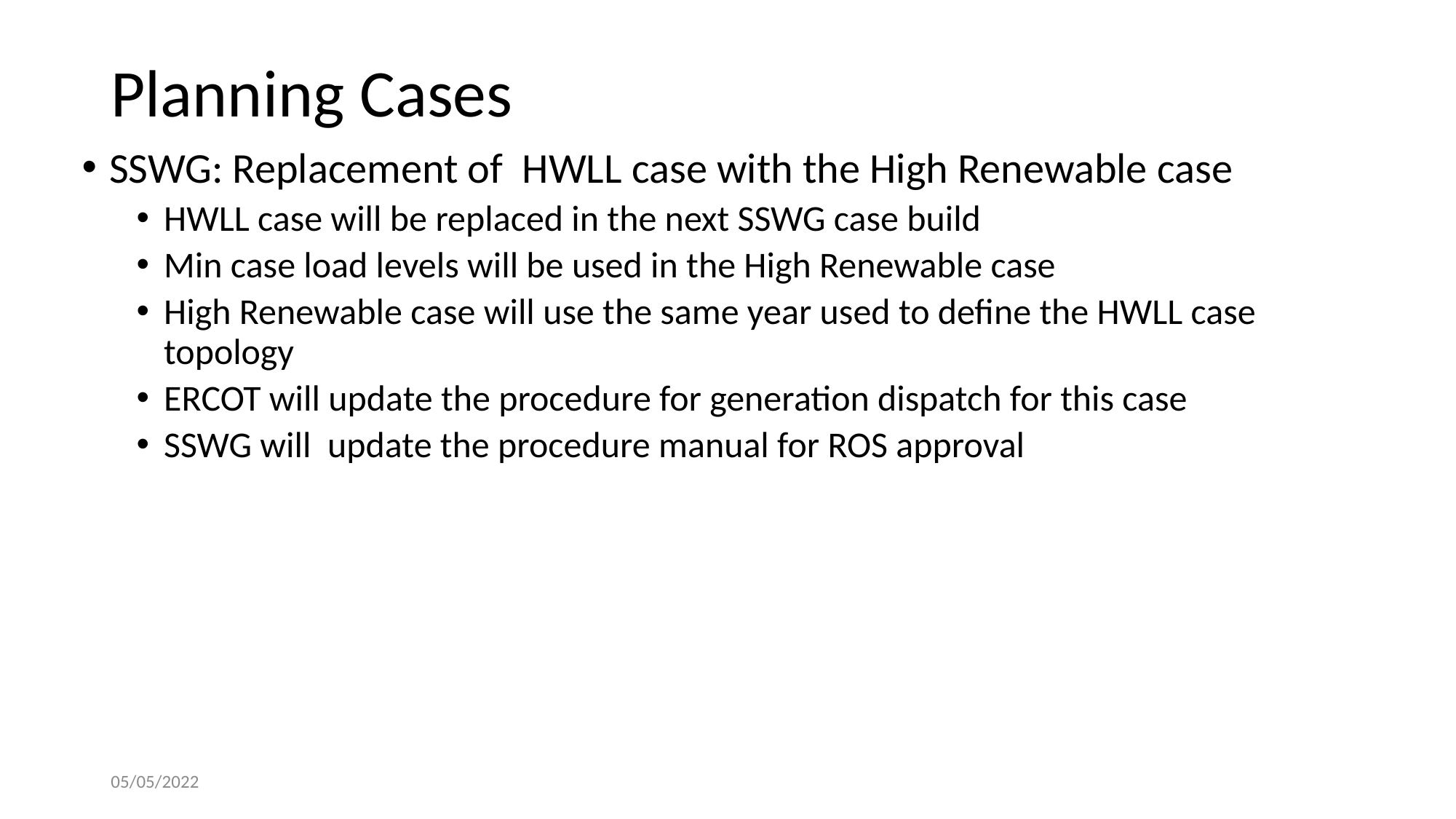

# Planning Cases
SSWG: Replacement of  HWLL case with the High Renewable case
HWLL case will be replaced in the next SSWG case build
Min case load levels will be used in the High Renewable case
High Renewable case will use the same year used to define the HWLL case topology
ERCOT will update the procedure for generation dispatch for this case
SSWG will  update the procedure manual for ROS approval

05/05/2022